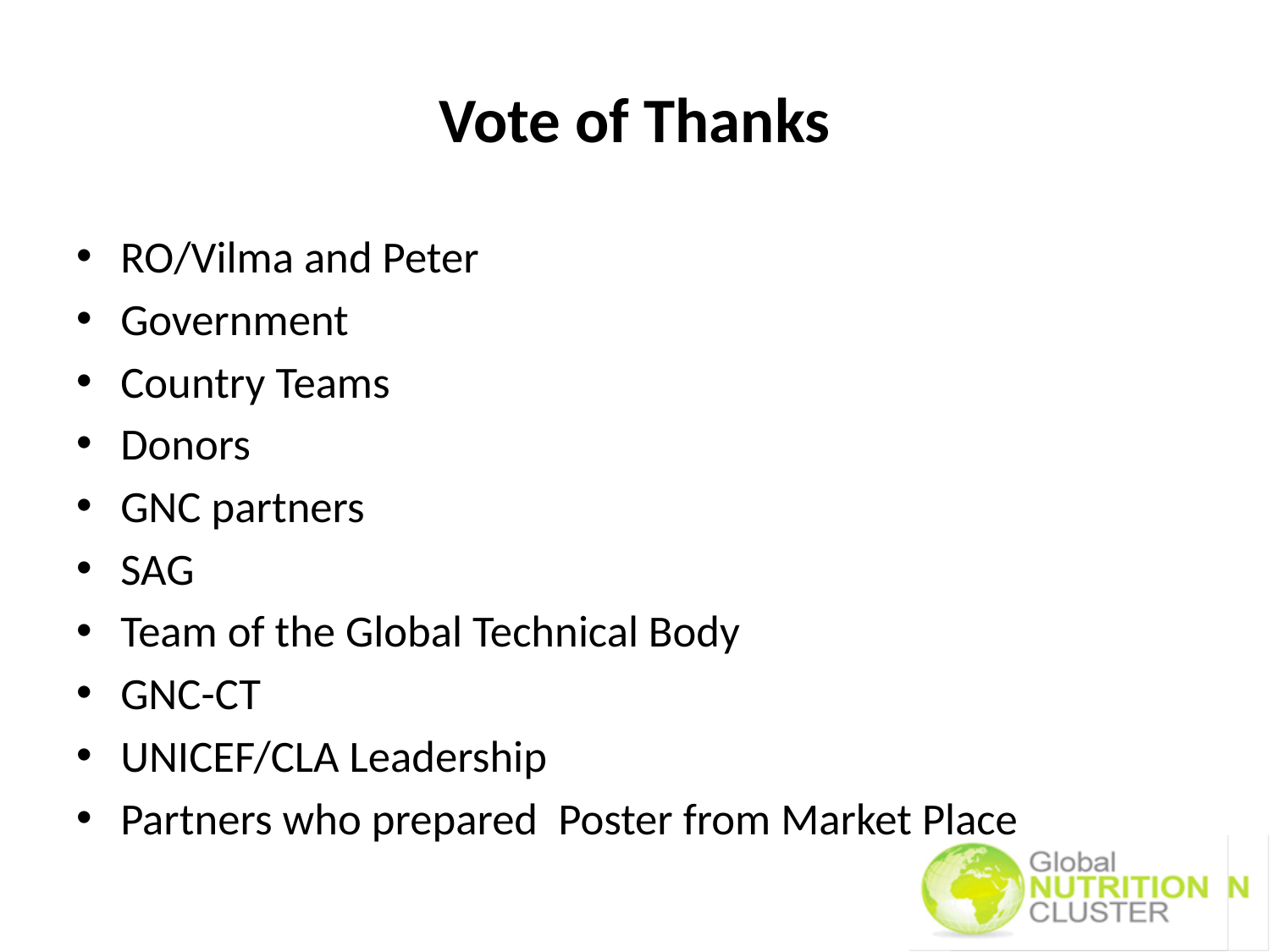

# Vote of Thanks
RO/Vilma and Peter
Government
Country Teams
Donors
GNC partners
SAG
Team of the Global Technical Body
GNC-CT
UNICEF/CLA Leadership
Partners who prepared  Poster from Market Place